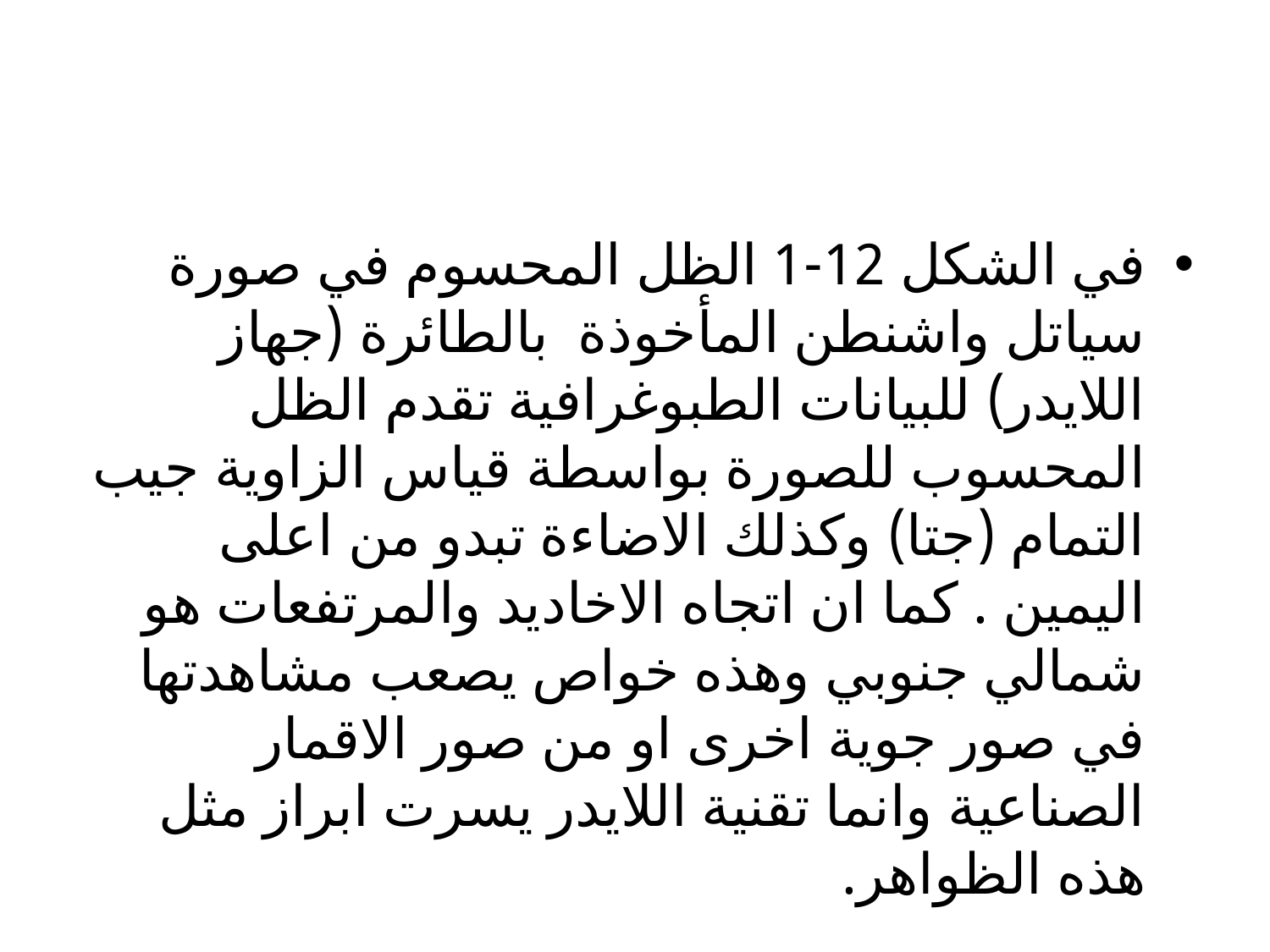

في الشكل 12-1 الظل المحسوم في صورة سياتل واشنطن المأخوذة  بالطائرة (جهاز اللايدر) للبيانات الطبوغرافية تقدم الظل المحسوب للصورة بواسطة قياس الزاوية جيب التمام (جتا) وكذلك الاضاءة تبدو من اعلى اليمين . كما ان اتجاه الاخاديد والمرتفعات هو شمالي جنوبي وهذه خواص يصعب مشاهدتها في صور جوية اخرى او من صور الاقمار الصناعية وانما تقنية اللايدر يسرت ابراز مثل هذه الظواهر.